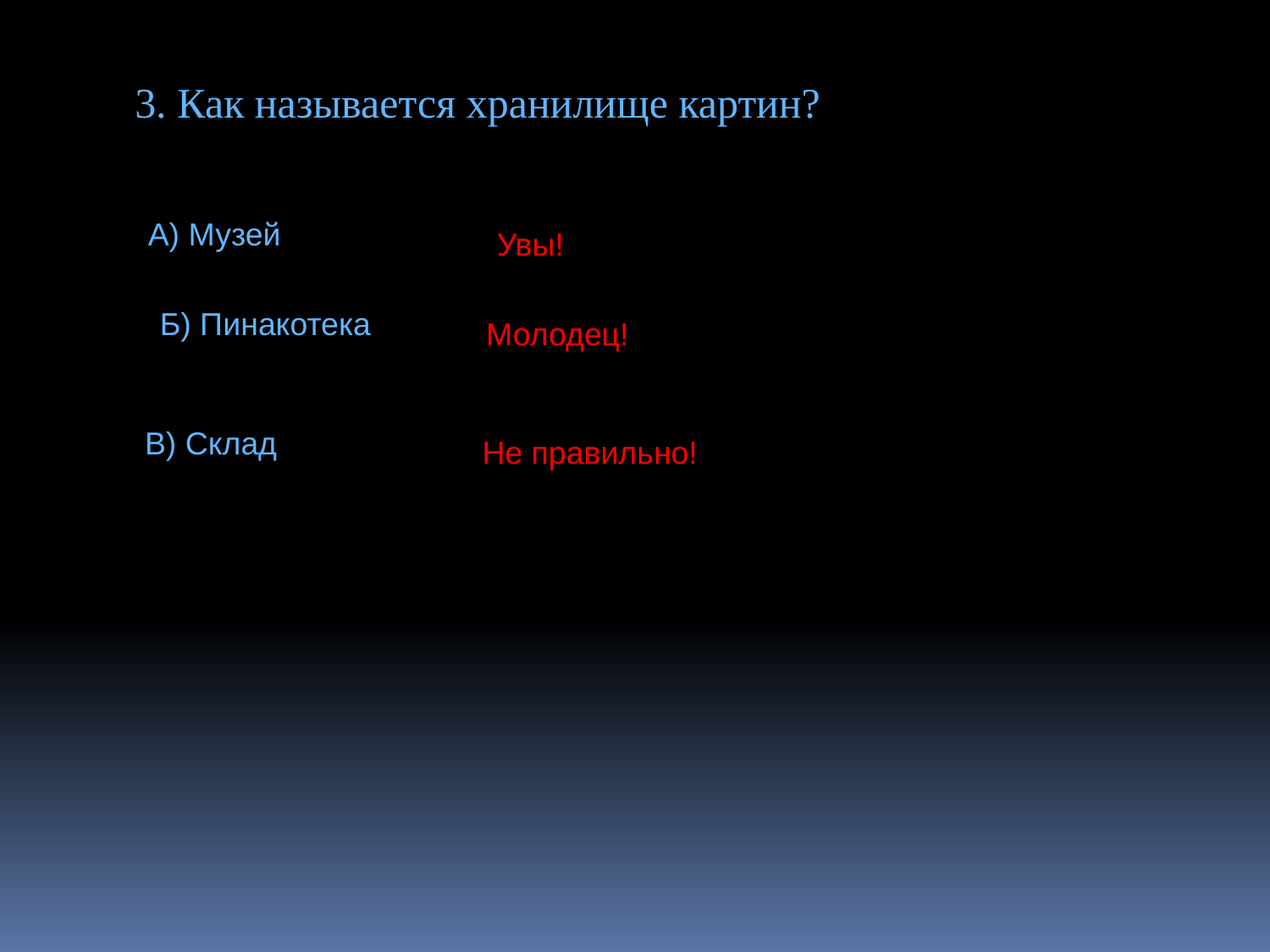

3. Как называется хранилище картин?
А) Музей
Увы!
Б) Пинакотека
Молодец!
В) Склад
Не правильно!